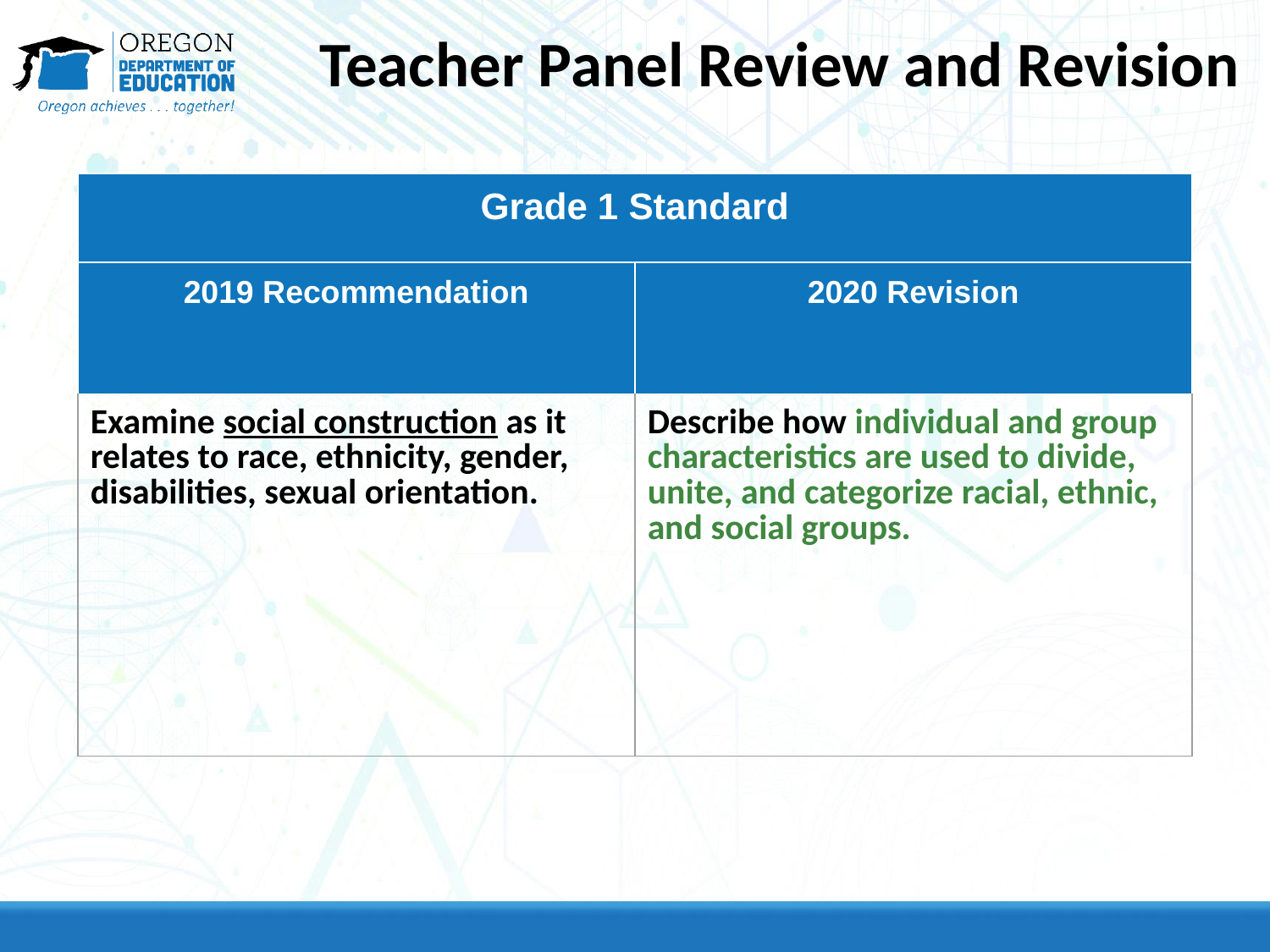

# Teacher Panel Review and Revision
| Grade 1 Standard |  |
| --- | --- |
| 2019 Recommendation | 2020 Revision |
| Examine social construction as it relates to race, ethnicity, gender, disabilities, sexual orientation. | Describe how individual and group characteristics are used to divide, unite, and categorize racial, ethnic, and social groups. |